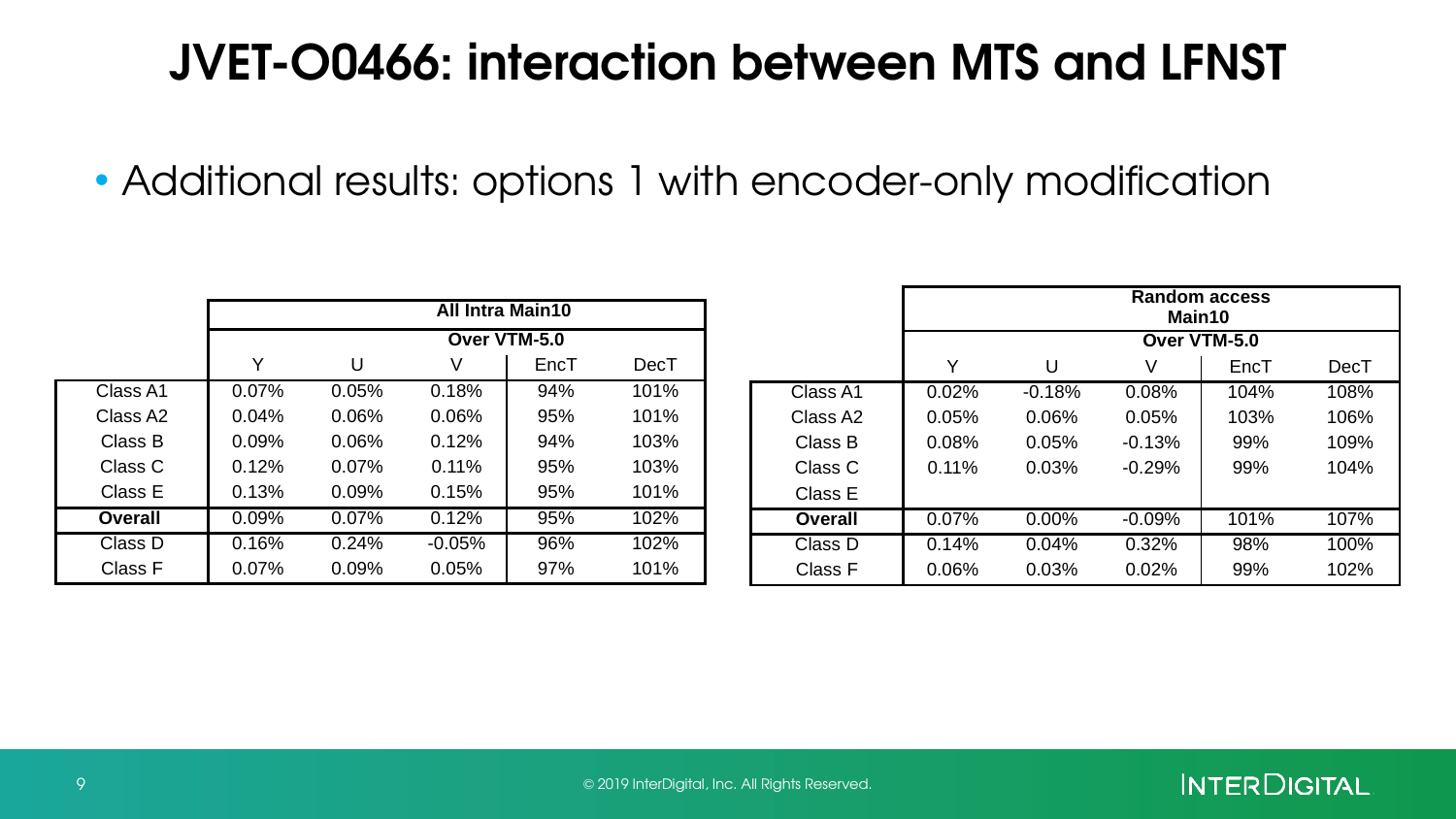

# JVET-O0466: interaction between MTS and LFNST

Additional results: options 1 with encoder-only modification
|  |  |  | Random access Main10 |  |  |
| --- | --- | --- | --- | --- | --- |
|  |  |  | Over VTM-5.0 |  |  |
|  | Y | U | V | EncT | DecT |
| Class A1 | 0.02% | -0.18% | 0.08% | 104% | 108% |
| Class A2 | 0.05% | 0.06% | 0.05% | 103% | 106% |
| Class B | 0.08% | 0.05% | -0.13% | 99% | 109% |
| Class C | 0.11% | 0.03% | -0.29% | 99% | 104% |
| Class E |  |  |  |  |  |
| Overall | 0.07% | 0.00% | -0.09% | 101% | 107% |
| Class D | 0.14% | 0.04% | 0.32% | 98% | 100% |
| Class F | 0.06% | 0.03% | 0.02% | 99% | 102% |
|  |  |  | All Intra Main10 |  |  |
| --- | --- | --- | --- | --- | --- |
|  |  |  | Over VTM-5.0 |  |  |
|  | Y | U | V | EncT | DecT |
| Class A1 | 0.07% | 0.05% | 0.18% | 94% | 101% |
| Class A2 | 0.04% | 0.06% | 0.06% | 95% | 101% |
| Class B | 0.09% | 0.06% | 0.12% | 94% | 103% |
| Class C | 0.12% | 0.07% | 0.11% | 95% | 103% |
| Class E | 0.13% | 0.09% | 0.15% | 95% | 101% |
| Overall | 0.09% | 0.07% | 0.12% | 95% | 102% |
| Class D | 0.16% | 0.24% | -0.05% | 96% | 102% |
| Class F | 0.07% | 0.09% | 0.05% | 97% | 101% |
9
© 2019 InterDigital, Inc. All Rights Reserved.